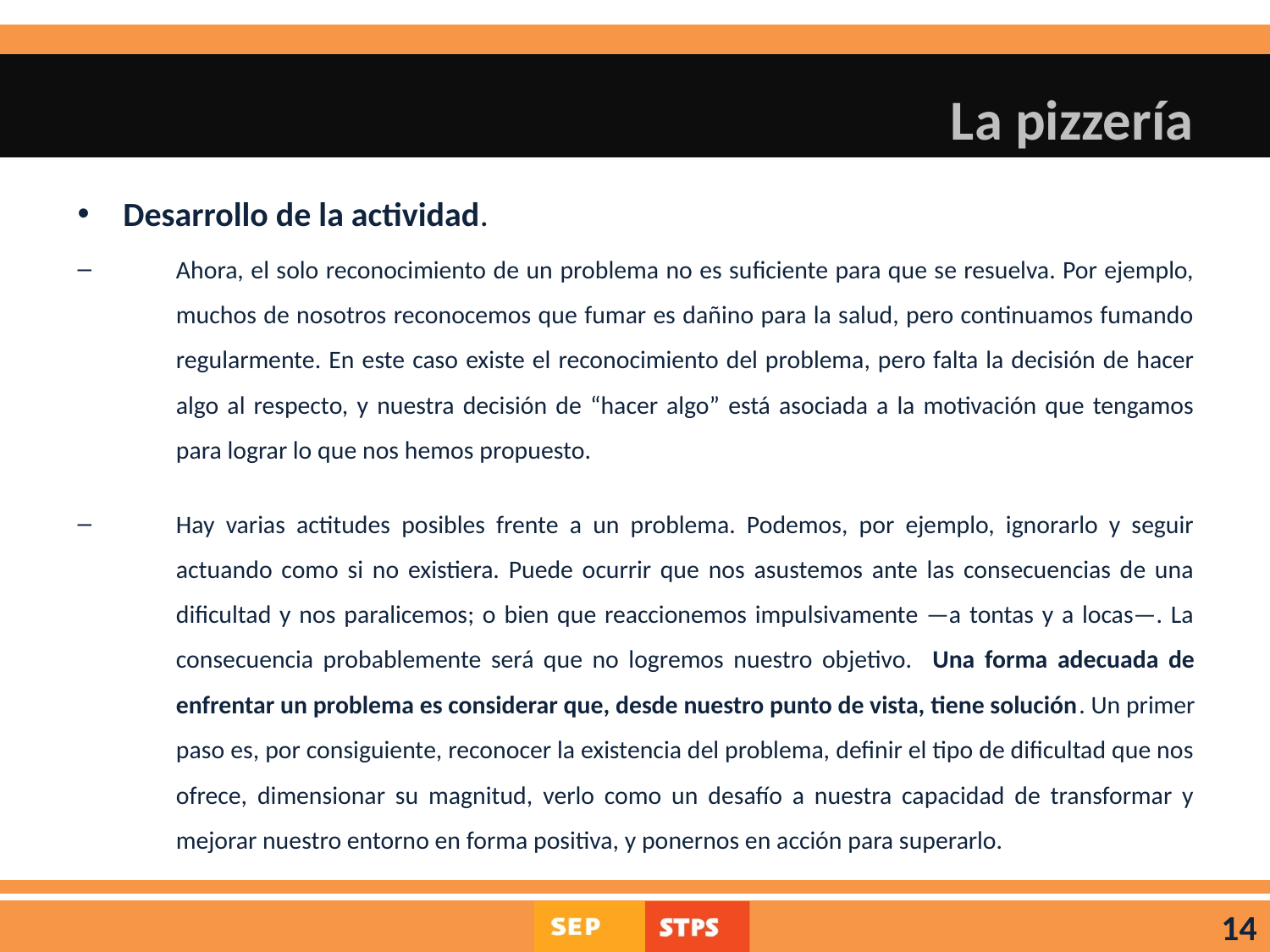

# La pizzería
Desarrollo de la actividad.
Ahora, el solo reconocimiento de un problema no es suficiente para que se resuelva. Por ejemplo, muchos de nosotros reconocemos que fumar es dañino para la salud, pero continuamos fumando regularmente. En este caso existe el reconocimiento del problema, pero falta la decisión de hacer algo al respecto, y nuestra decisión de “hacer algo” está asociada a la motivación que tengamos para lograr lo que nos hemos propuesto.

Hay varias actitudes posibles frente a un problema. Podemos, por ejemplo, ignorarlo y seguir actuando como si no existiera. Puede ocurrir que nos asustemos ante las consecuencias de una dificultad y nos paralicemos; o bien que reaccionemos impulsivamente —a tontas y a locas—. La consecuencia probablemente será que no logremos nuestro objetivo.  Una forma adecuada de enfrentar un problema es considerar que, desde nuestro punto de vista, tiene solución. Un primer paso es, por consiguiente, reconocer la existencia del problema, definir el tipo de dificultad que nos ofrece, dimensionar su magnitud, verlo como un desafío a nuestra capacidad de transformar y mejorar nuestro entorno en forma positiva, y ponernos en acción para superarlo.
14